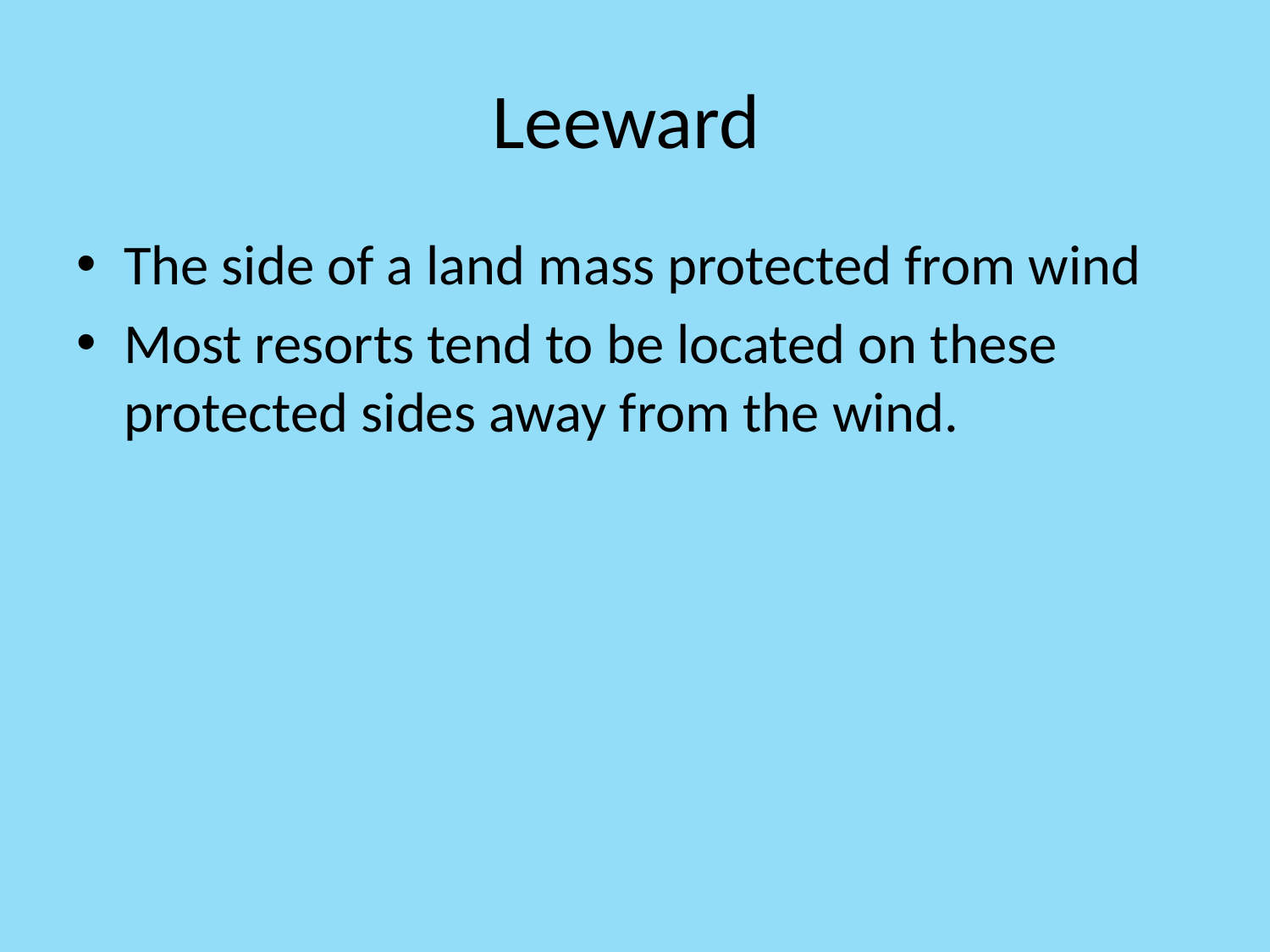

# Leeward
The side of a land mass protected from wind
Most resorts tend to be located on these protected sides away from the wind.